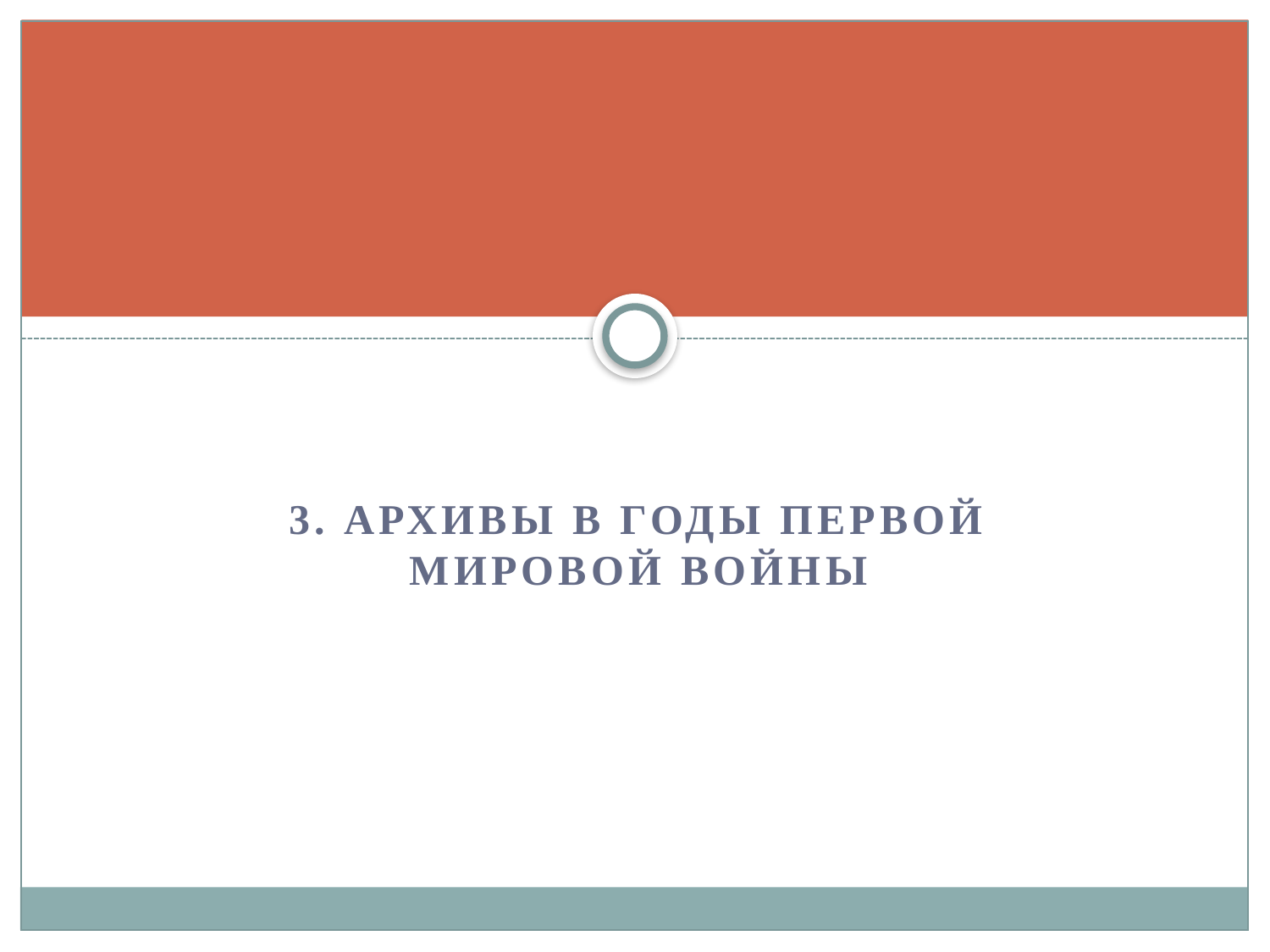

3. Архивы в годы первой мировой войны